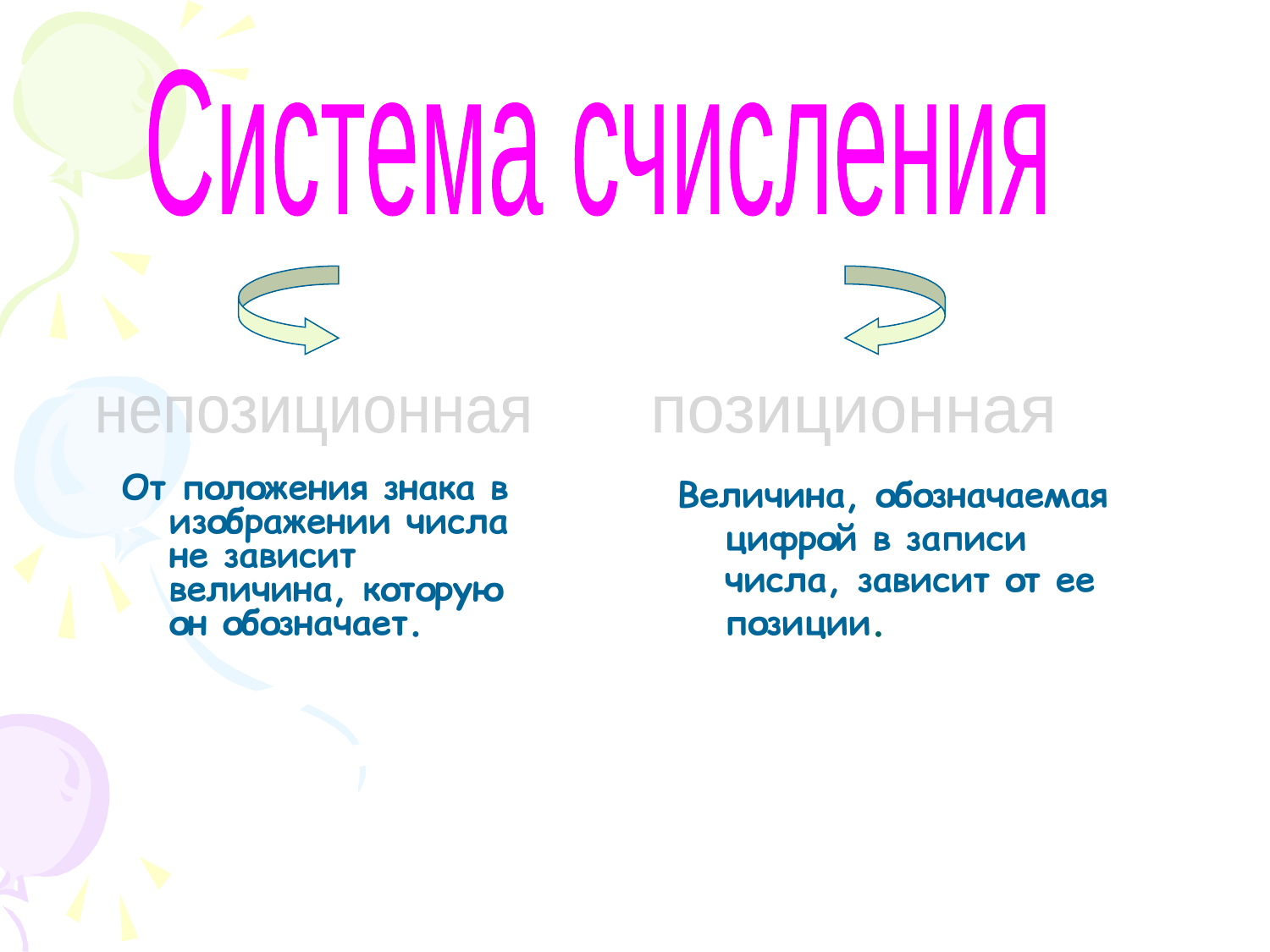

Система счисления

непозиционная
позиционная
От положения знака в изображении числа не зависит величина, которую он обозначает.
Величина, обозначаемая цифрой в записи числа, зависит от ее позиции.